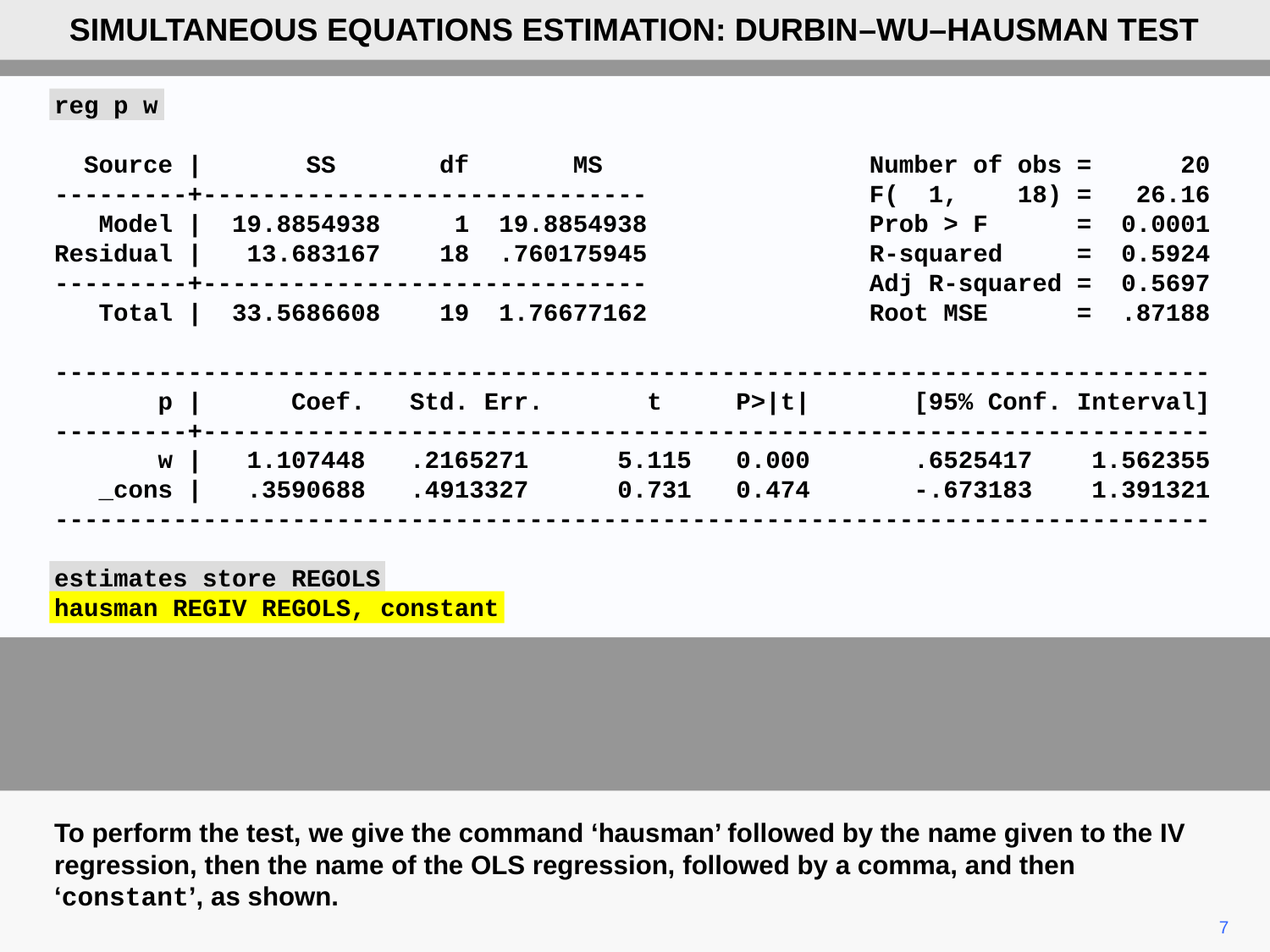

SIMULTANEOUS EQUATIONS ESTIMATION: DURBIN–WU–HAUSMAN TEST

reg p w

  Source |       SS       df       MS                  Number of obs =      20
---------+------------------------------               F(  1,    18) =   26.16
   Model |  19.8854938     1  19.8854938               Prob > F      =  0.0001
Residual |   13.683167    18  .760175945               R-squared     =  0.5924
---------+------------------------------               Adj R-squared =  0.5697
   Total |  33.5686608    19  1.76677162               Root MSE      =  .87188

------------------------------------------------------------------------------
       p |      Coef.   Std. Err.       t     P>|t|       [95% Conf. Interval]
---------+--------------------------------------------------------------------
       w |   1.107448   .2165271      5.115   0.000       .6525417    1.562355
   _cons |   .3590688   .4913327      0.731   0.474       -.673183    1.391321
------------------------------------------------------------------------------

estimates store REGOLS
hausman REGIV REGOLS, constant

To perform the test, we give the command ‘hausman’ followed by the name given to the IV regression, then the name of the OLS regression, followed by a comma, and then ‘constant’, as shown.
7